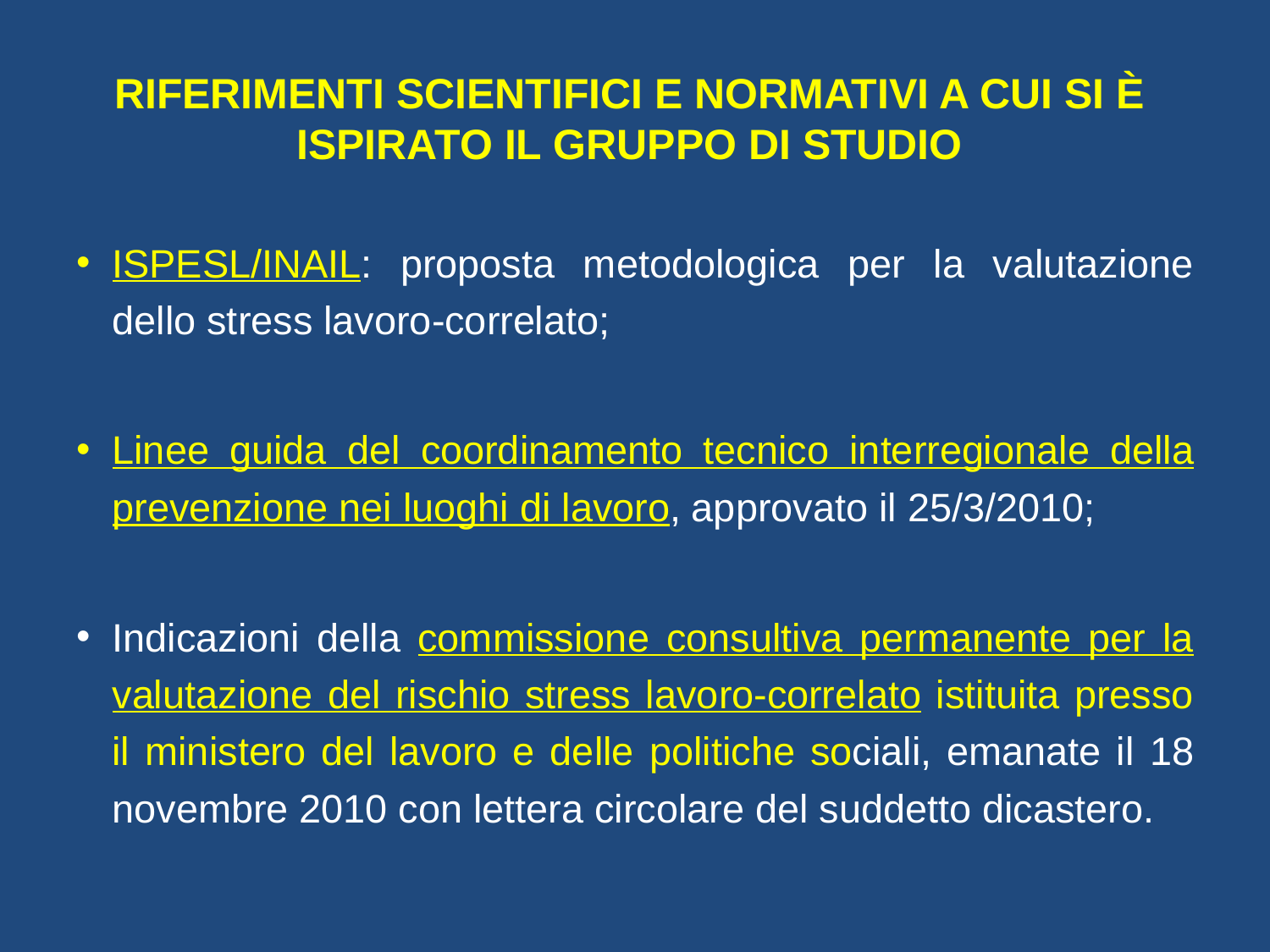

# RIFERIMENTI SCIENTIFICI E NORMATIVI A CUI SI È ISPIRATO IL GRUPPO DI STUDIO
ISPESL/INAIL: proposta metodologica per la valutazione dello stress lavoro-correlato;

Linee guida del coordinamento tecnico interregionale della prevenzione nei luoghi di lavoro, approvato il 25/3/2010;

Indicazioni della commissione consultiva permanente per la valutazione del rischio stress lavoro-correlato istituita presso il ministero del lavoro e delle politiche sociali, emanate il 18 novembre 2010 con lettera circolare del suddetto dicastero.